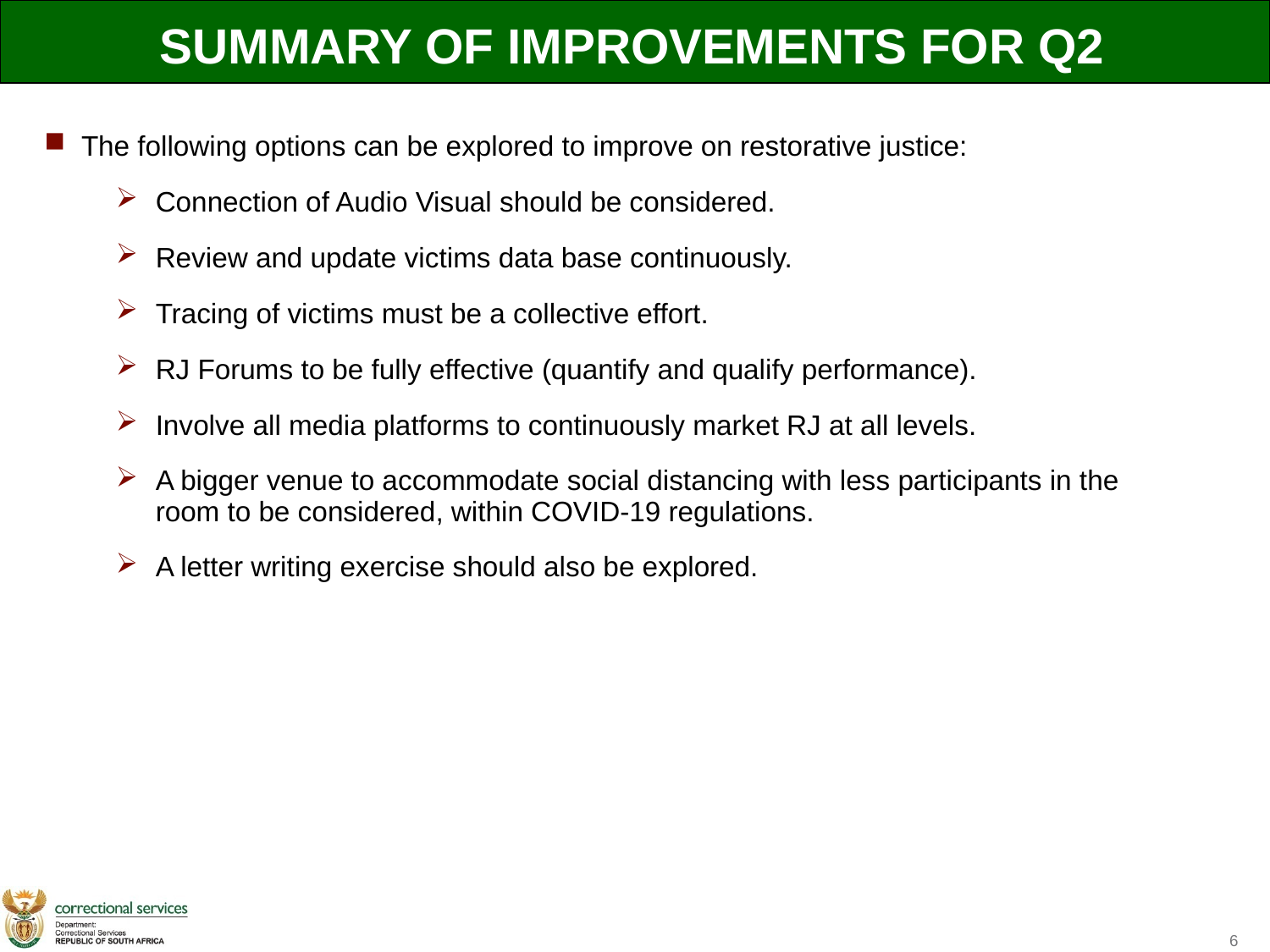

SUMMARY OF IMPROVEMENTS FOR Q2
The following options can be explored to improve on restorative justice:
Connection of Audio Visual should be considered.
Review and update victims data base continuously.
Tracing of victims must be a collective effort.
RJ Forums to be fully effective (quantify and qualify performance).
Involve all media platforms to continuously market RJ at all levels.
A bigger venue to accommodate social distancing with less participants in the room to be considered, within COVID-19 regulations.
A letter writing exercise should also be explored.

# SUMMARY OF IMPROVEMENTS FOR Q2